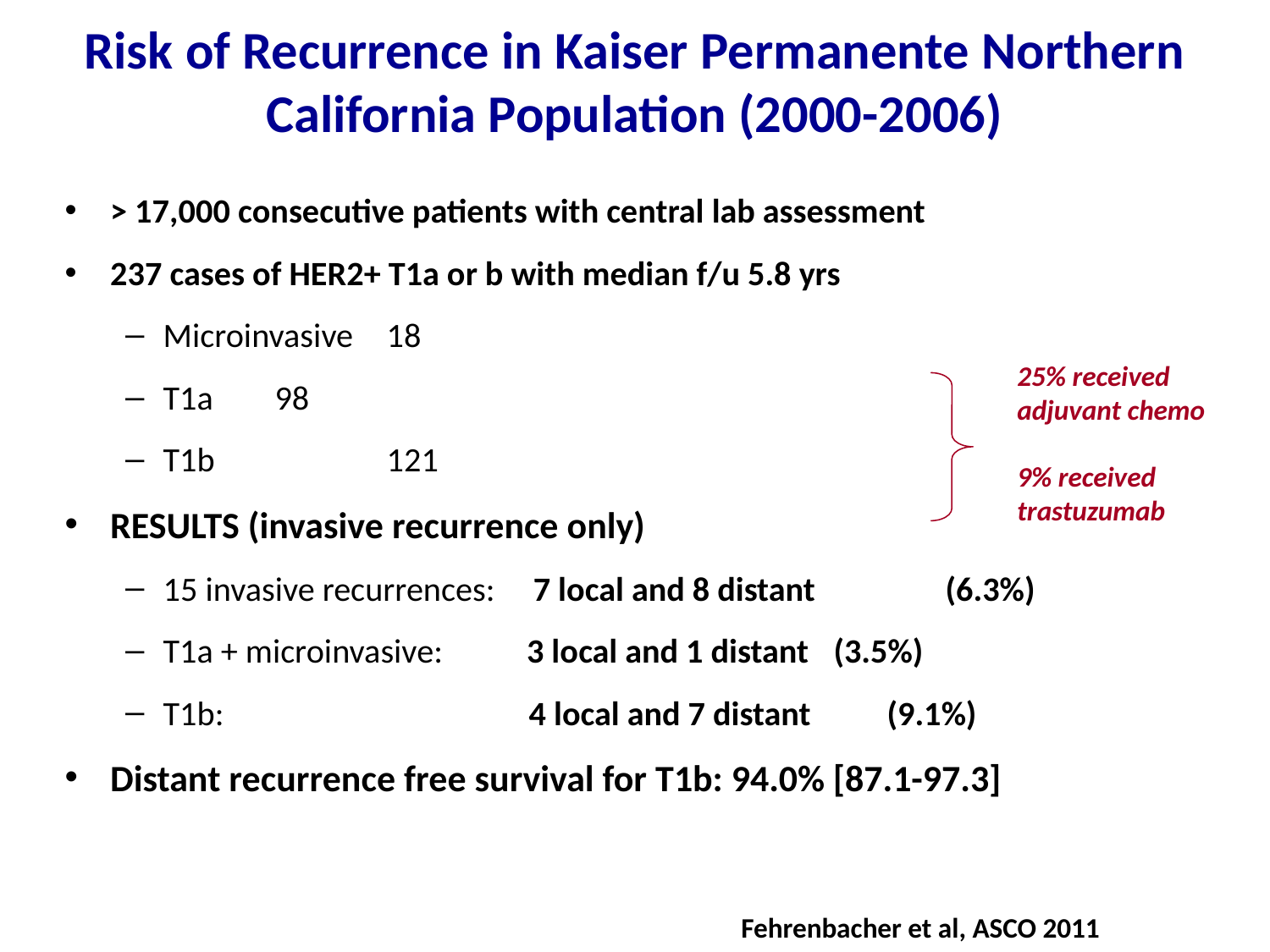

# Risk of Recurrence in Kaiser Permanente Northern California Population (2000-2006)
> 17,000 consecutive patients with central lab assessment
237 cases of HER2+ T1a or b with median f/u 5.8 yrs
Microinvasive		18
T1a					98
T1b		           		121
RESULTS (invasive recurrence only)
15 invasive recurrences:     7 local and 8 distant   		(6.3%)
T1a + microinvasive:           3 local and 1 distant   		(3.5%)
T1b:                                        4 local and 7 distant  	       (9.1%)
Distant recurrence free survival for T1b: 94.0% [87.1-97.3]
25% received
adjuvant chemo

9% received
trastuzumab

Fehrenbacher et al, ASCO 2011